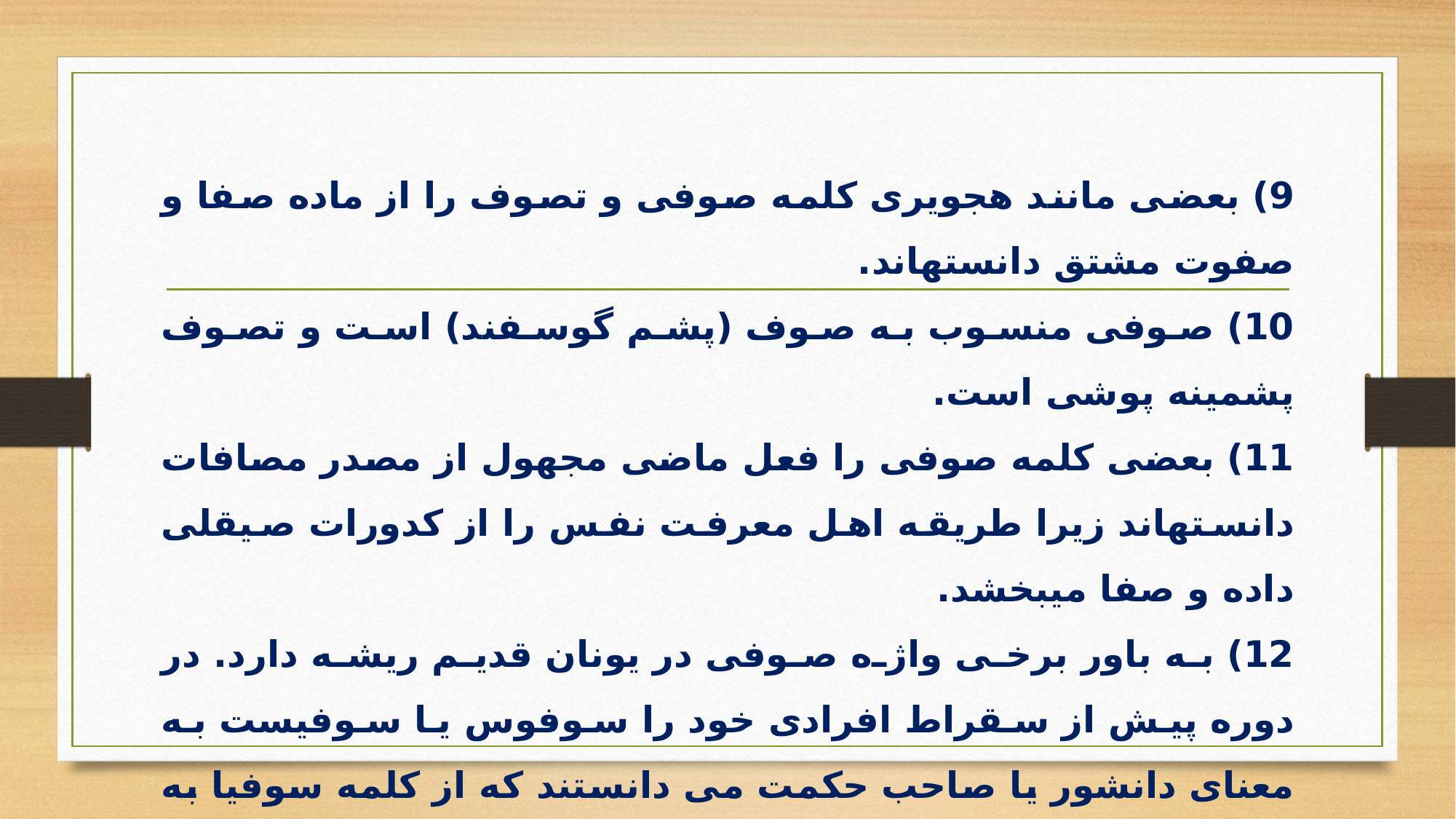

9) بعضی مانند هجویری کلمه صوفی و تصوف را از ماده صفا و صفوت مشتق دانسته­اند.
10) صوفی منسوب به صوف (پشم گوسفند) است و تصوف پشمینه پوشی است.
11) بعضی کلمه صوفی را فعل ماضی مجهول از مصدر مصافات دانسته­اند زیرا طریقه اهل معرفت نفس را از کدورات صیقلی داده و صفا می­بخشد.
12) به باور برخی واژه صوفی در یونان قدیم ریشه دارد. در دوره پیش از سقراط افرادی خود را سوفوس یا سوفیست به معنای دانشور یا صاحب حکمت می دانستند که از کلمه سوفیا به معنای حکمت مشتق شده است. برخی کلمه صوفی را از این کلمه می دانند. هانری کربن چنین دیدگاهی دارد.